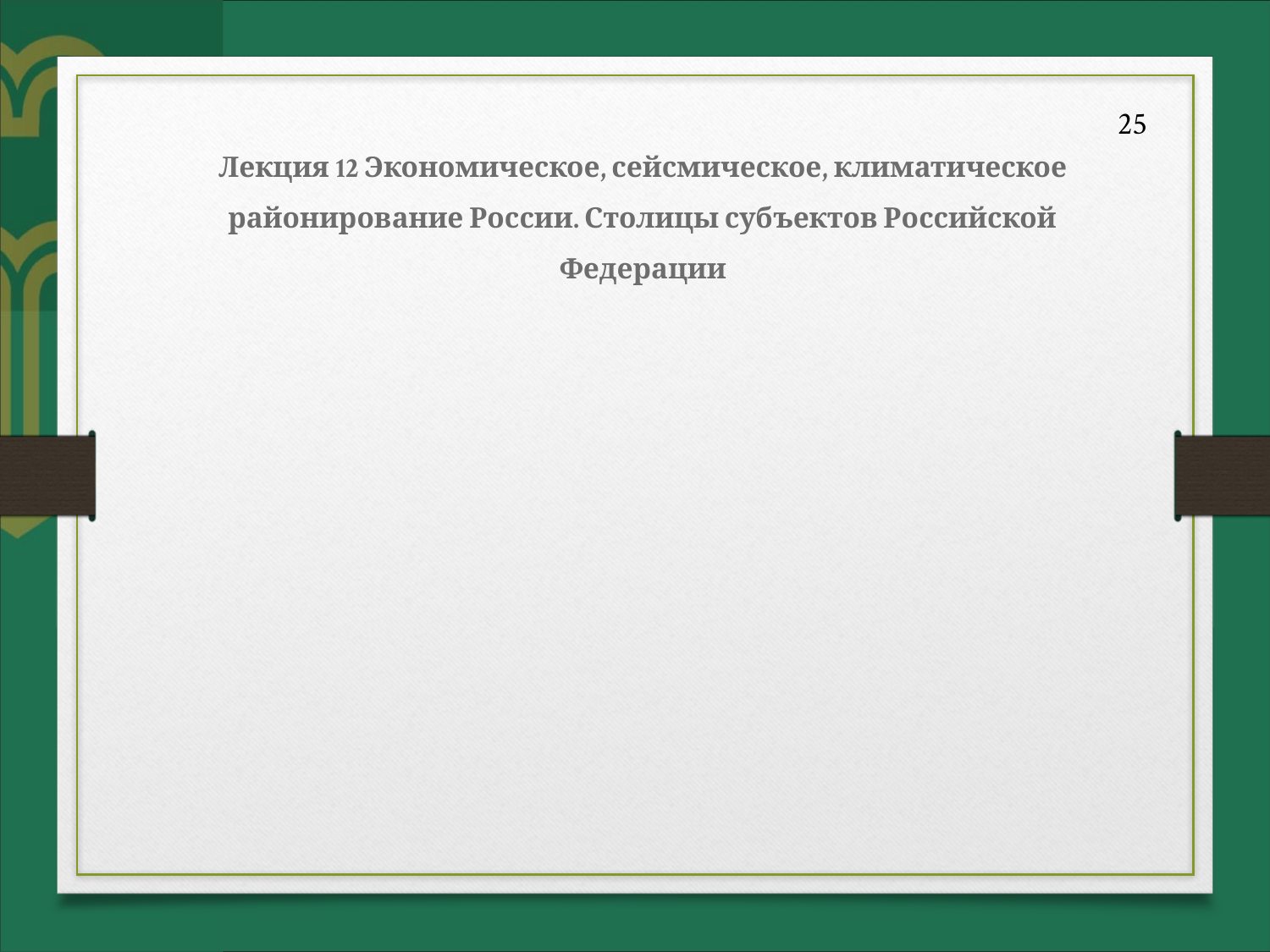

25
# Лекция 12 Экономическое, сейсмическое, климатическое районирование России. Столицы субъектов Российской Федерации